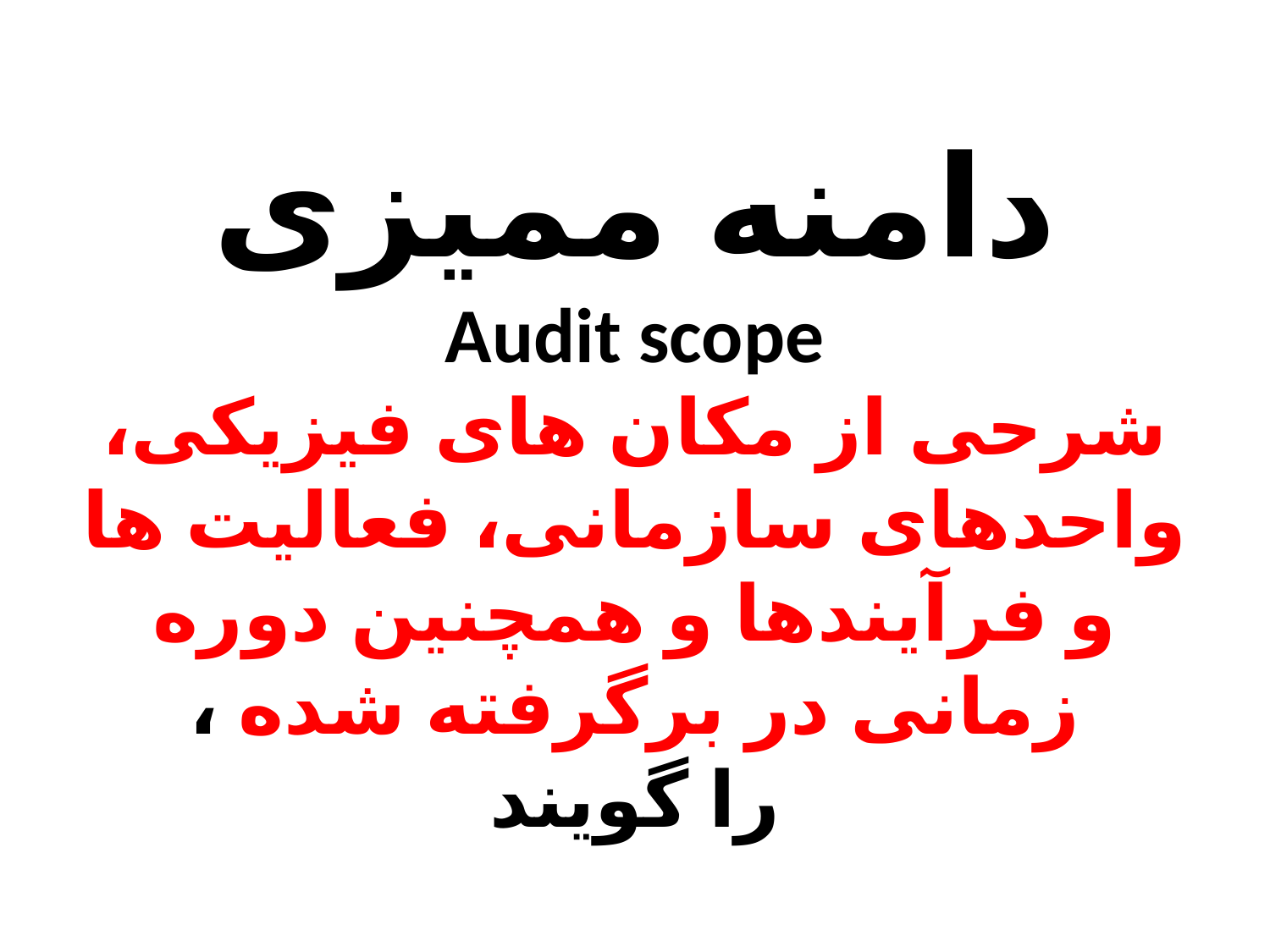

# دامنه ممیزی Audit scope شرحی از مکان های فیزیکی، واحدهای سازمانی، فعالیت ها و فرآیندها و همچنین دوره زمانی در برگرفته شده ، را گویند